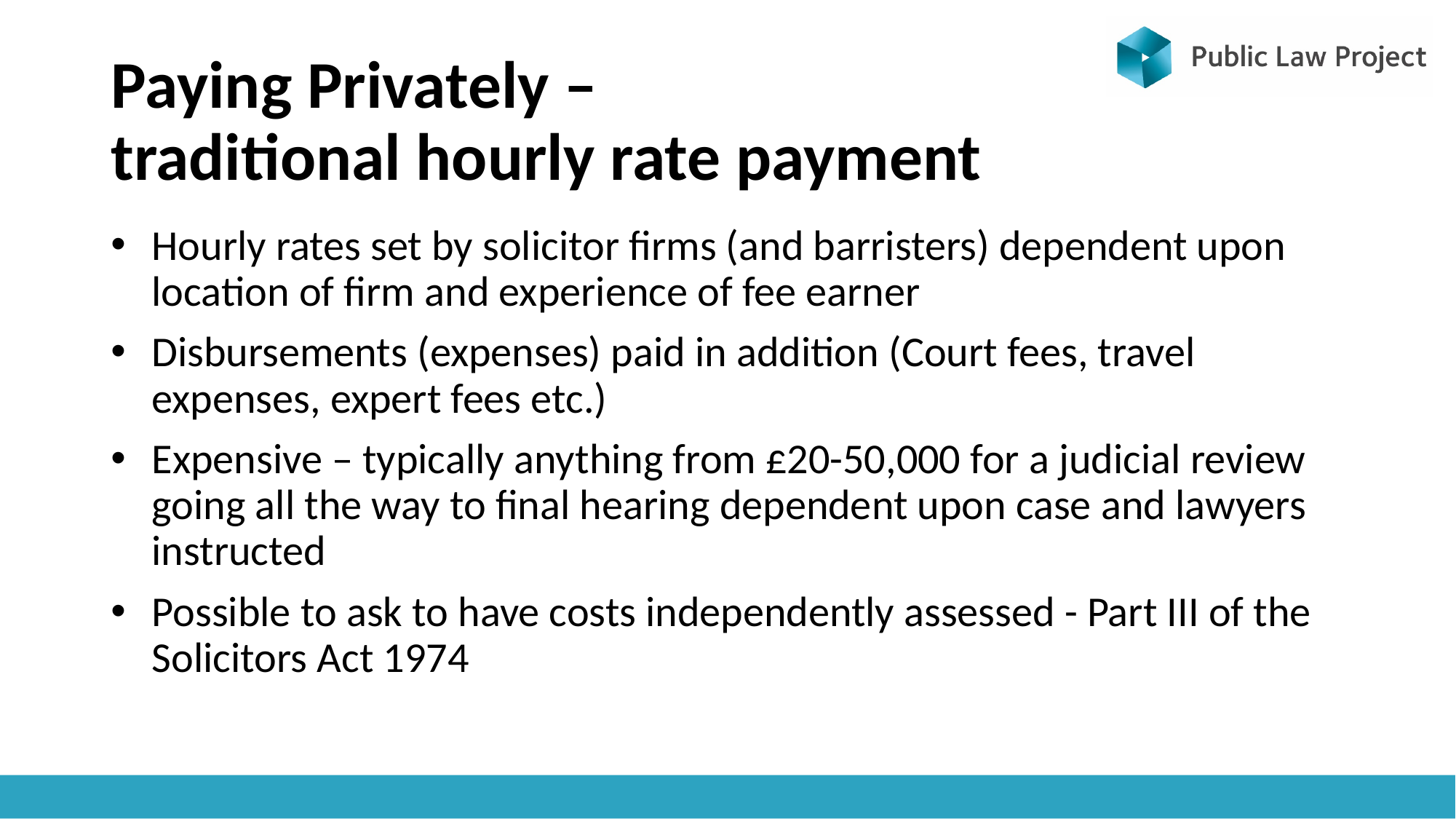

# Paying Privately – traditional hourly rate payment
Hourly rates set by solicitor firms (and barristers) dependent upon location of firm and experience of fee earner
Disbursements (expenses) paid in addition (Court fees, travel expenses, expert fees etc.)
Expensive – typically anything from £20-50,000 for a judicial review going all the way to final hearing dependent upon case and lawyers instructed
Possible to ask to have costs independently assessed - Part III of the Solicitors Act 1974